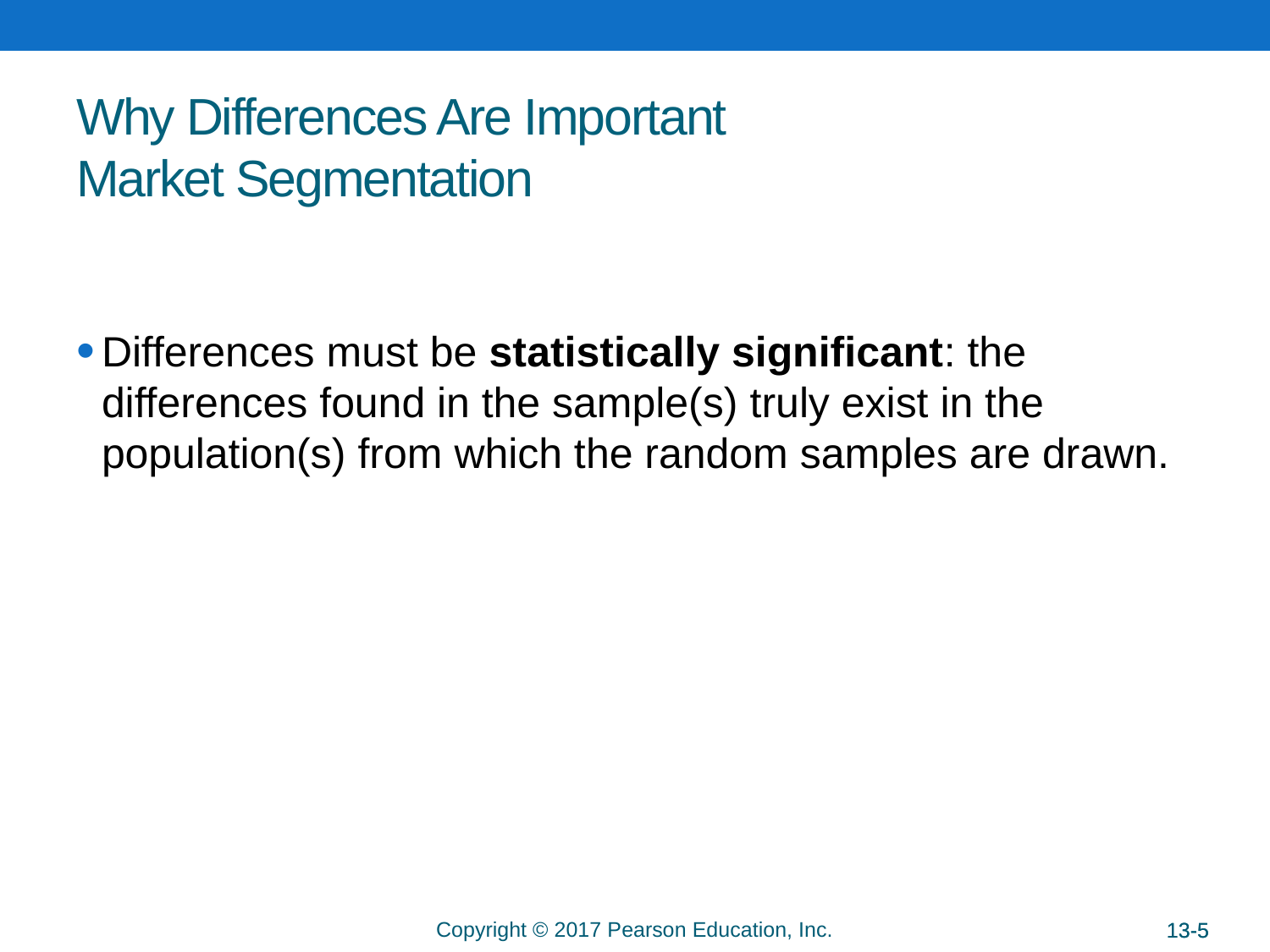

# Why Differences Are Important Market Segmentation
Differences must be statistically significant: the differences found in the sample(s) truly exist in the population(s) from which the random samples are drawn.